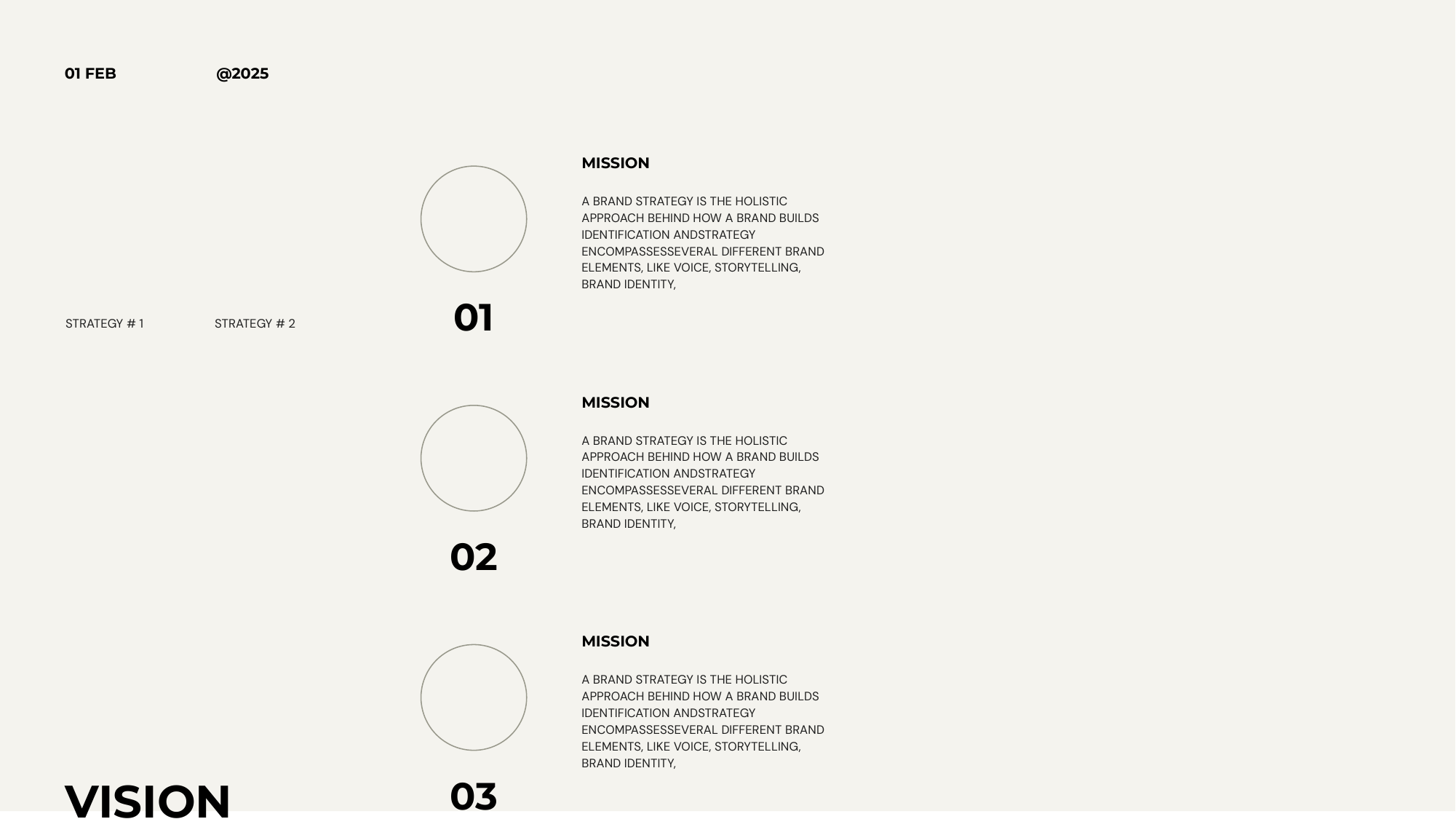

01 FEB
@2025
MISSION

A BRAND STRATEGY IS THE HOLISTIC APPROACH BEHIND HOW A BRAND BUILDS IDENTIFICATION ANDSTRATEGY ENCOMPASSESSEVERAL DIFFERENT BRAND ELEMENTS, LIKE VOICE, STORYTELLING, BRAND IDENTITY,
01
STRATEGY # 1
STRATEGY # 2
MISSION

A BRAND STRATEGY IS THE HOLISTIC APPROACH BEHIND HOW A BRAND BUILDS IDENTIFICATION ANDSTRATEGY ENCOMPASSESSEVERAL DIFFERENT BRAND ELEMENTS, LIKE VOICE, STORYTELLING, BRAND IDENTITY,
02
MISSION

A BRAND STRATEGY IS THE HOLISTIC APPROACH BEHIND HOW A BRAND BUILDS IDENTIFICATION ANDSTRATEGY ENCOMPASSESSEVERAL DIFFERENT BRAND ELEMENTS, LIKE VOICE, STORYTELLING, BRAND IDENTITY,
03
VISION